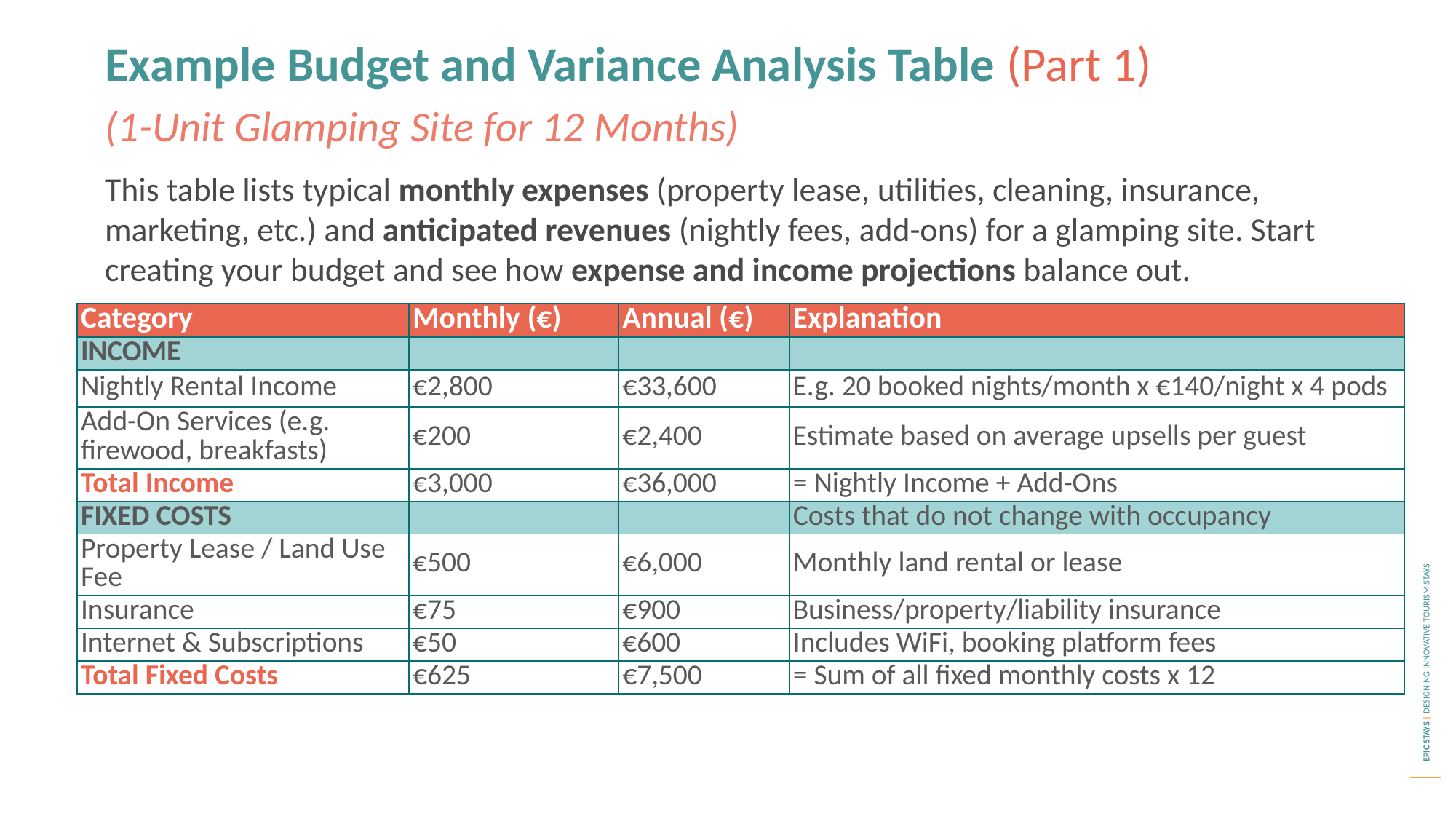

Example Budget and Variance Analysis Table (Part 1)
(1-Unit Glamping Site for 12 Months)

This table lists typical monthly expenses (property lease, utilities, cleaning, insurance, marketing, etc.) and anticipated revenues (nightly fees, add-ons) for a glamping site. Start creating your budget and see how expense and income projections balance out.
| Category | Monthly (€) | Annual (€) | Explanation |
| --- | --- | --- | --- |
| INCOME |  |  |  |
| Nightly Rental Income | €2,800 | €33,600 | E.g. 20 booked nights/month x €140/night x 4 pods |
| Add-On Services (e.g. firewood, breakfasts) | €200 | €2,400 | Estimate based on average upsells per guest |
| Total Income | €3,000 | €36,000 | = Nightly Income + Add-Ons |
| FIXED COSTS |  |  | Costs that do not change with occupancy |
| Property Lease / Land Use Fee | €500 | €6,000 | Monthly land rental or lease |
| Insurance | €75 | €900 | Business/property/liability insurance |
| Internet & Subscriptions | €50 | €600 | Includes WiFi, booking platform fees |
| Total Fixed Costs | €625 | €7,500 | = Sum of all fixed monthly costs x 12 |